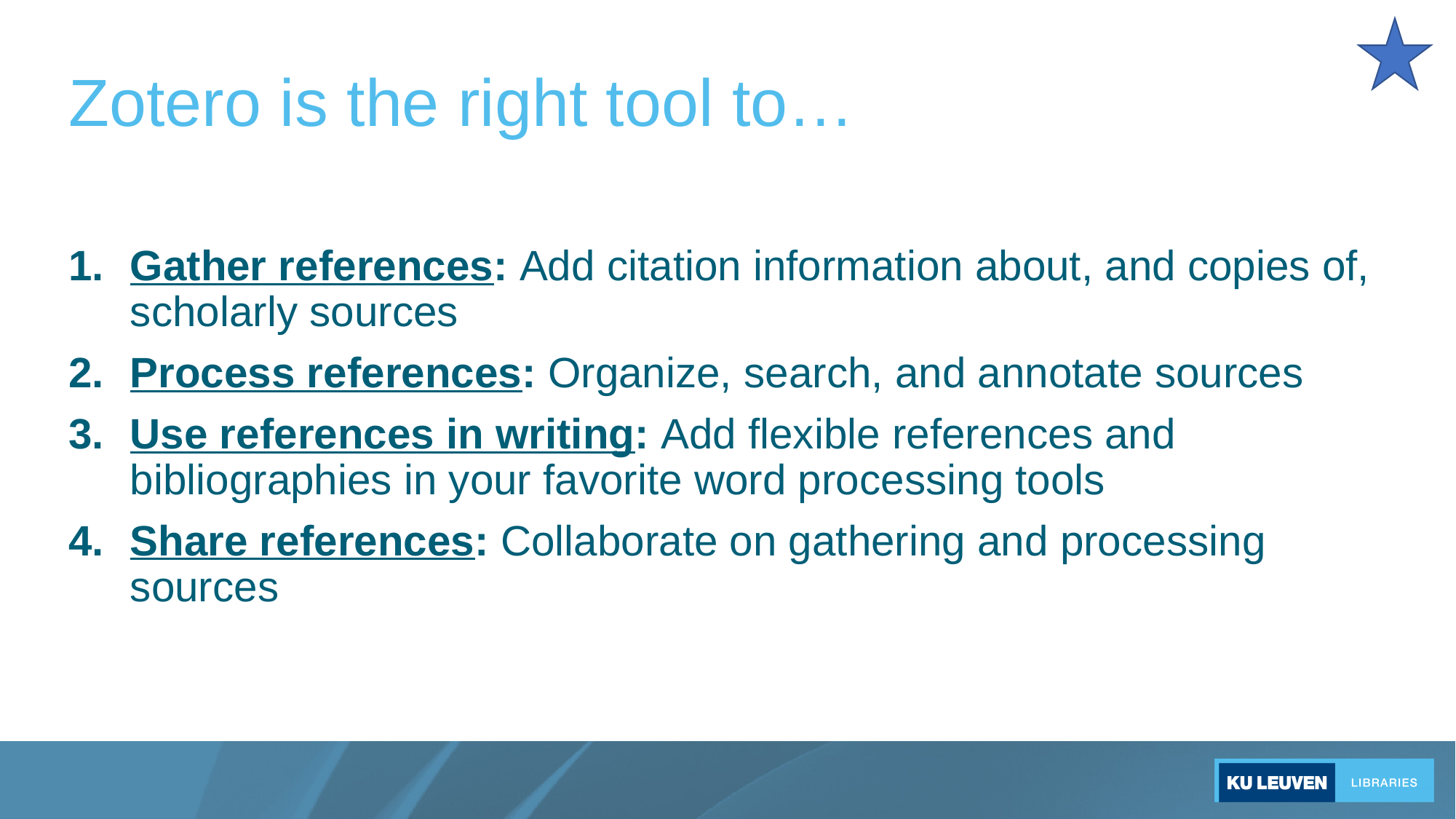

# Zotero is the right tool to…
Gather references: Add citation information about, and copies of, scholarly sources
Process references: Organize, search, and annotate sources
Use references in writing: Add flexible references and bibliographies in your favorite word processing tools
Share references: Collaborate on gathering and processing sources